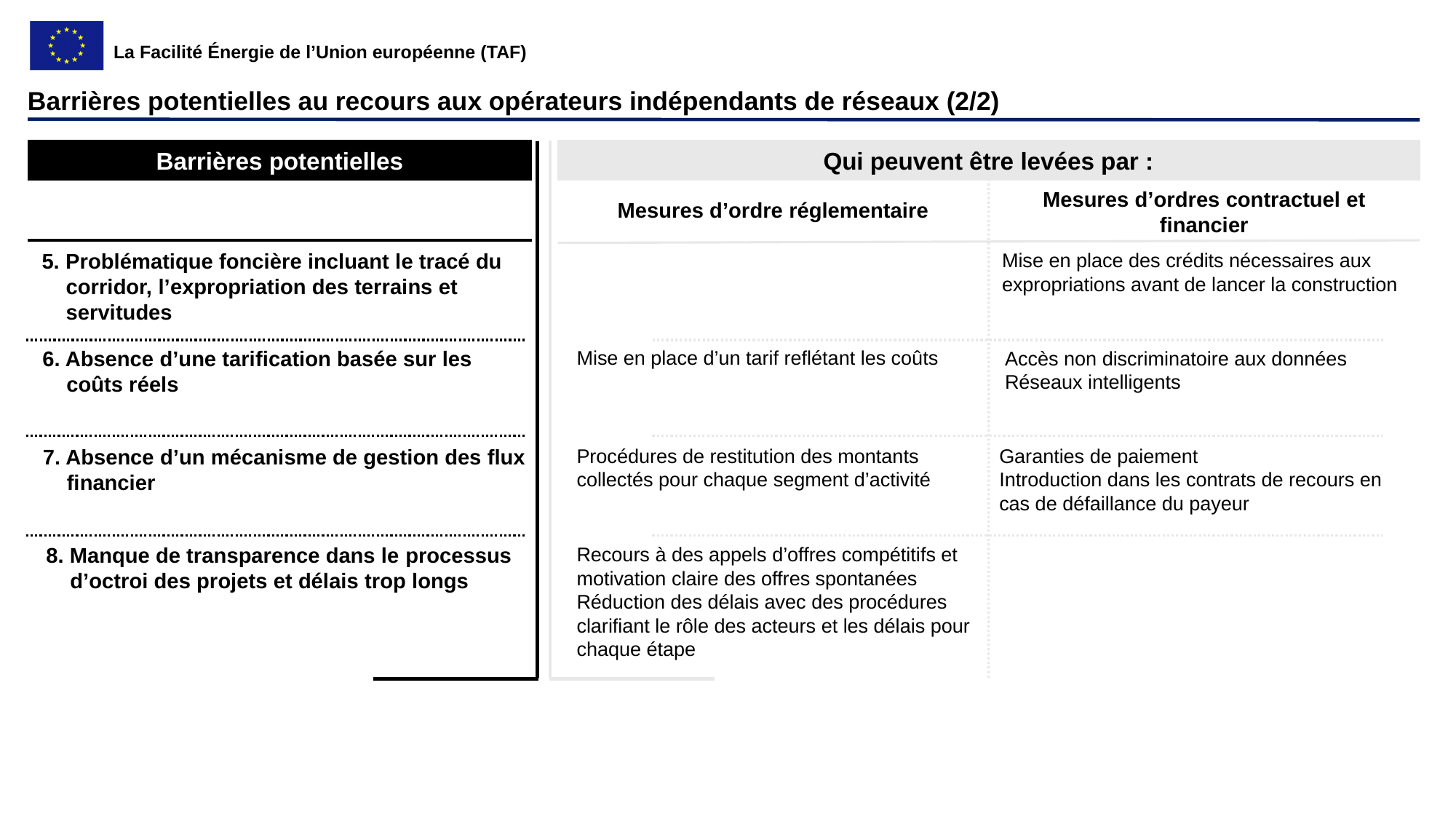

Barrières potentielles au recours aux opérateurs indépendants de réseaux (2/2)
Barrières potentielles
Qui peuvent être levées par :
Mesures d’ordres contractuel et financier
Mesures d’ordre réglementaire
5. Problématique foncière incluant le tracé du
    corridor, l’expropriation des terrains et
    servitudes
Mise en place des crédits nécessaires aux expropriations avant de lancer la construction
6. Absence d’une tarification basée sur les
    coûts réels
Mise en place d’un tarif reflétant les coûts
Accès non discriminatoire aux données
Réseaux intelligents
7. Absence d’un mécanisme de gestion des flux
    financier
Procédures de restitution des montants collectés pour chaque segment d’activité
Garanties de paiement
Introduction dans les contrats de recours en cas de défaillance du payeur
8. Manque de transparence dans le processus
    d’octroi des projets et délais trop longs

Recours à des appels d’offres compétitifs et motivation claire des offres spontanées
Réduction des délais avec des procédures clarifiant le rôle des acteurs et les délais pour chaque étape